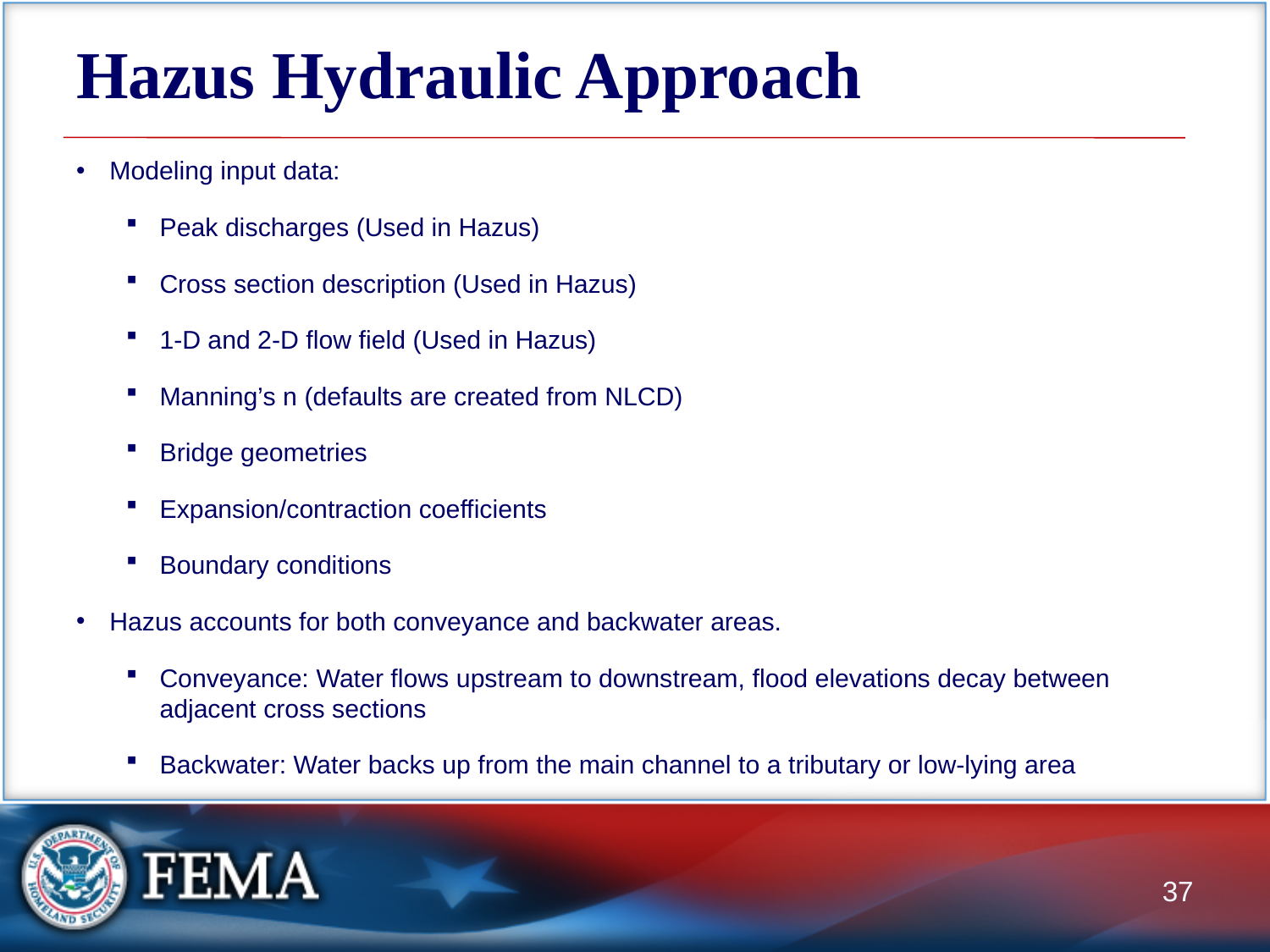

# Hazus Hydraulic Approach
Modeling input data:
Peak discharges (Used in Hazus)
Cross section description (Used in Hazus)
1-D and 2-D flow field (Used in Hazus)
Manning’s n (defaults are created from NLCD)
Bridge geometries
Expansion/contraction coefficients
Boundary conditions
Hazus accounts for both conveyance and backwater areas.
Conveyance: Water flows upstream to downstream, flood elevations decay between adjacent cross sections
Backwater: Water backs up from the main channel to a tributary or low-lying area
37